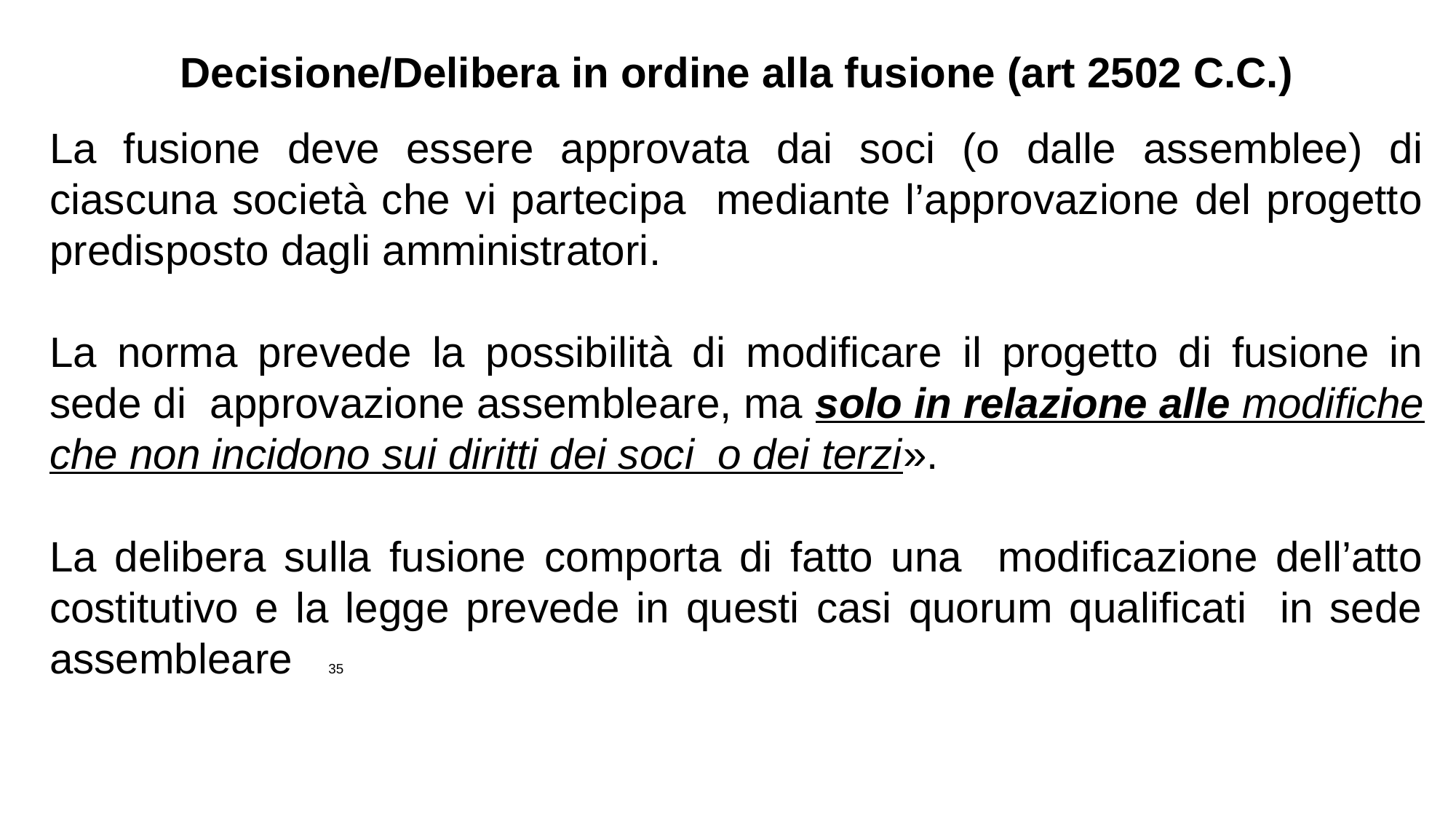

Decisione/Delibera in ordine alla fusione (art 2502 C.C.)
La fusione deve essere approvata dai soci (o dalle assemblee) di ciascuna società che vi partecipa  mediante l’approvazione del progetto predisposto dagli amministratori.

La norma prevede la possibilità di modificare il progetto di fusione in sede di  approvazione assembleare, ma solo in relazione alle modifiche che non incidono sui diritti dei soci  o dei terzi».

La delibera sulla fusione comporta di fatto una  modificazione dell’atto costitutivo e la legge prevede in questi casi quorum qualificati  in sede assembleare   35